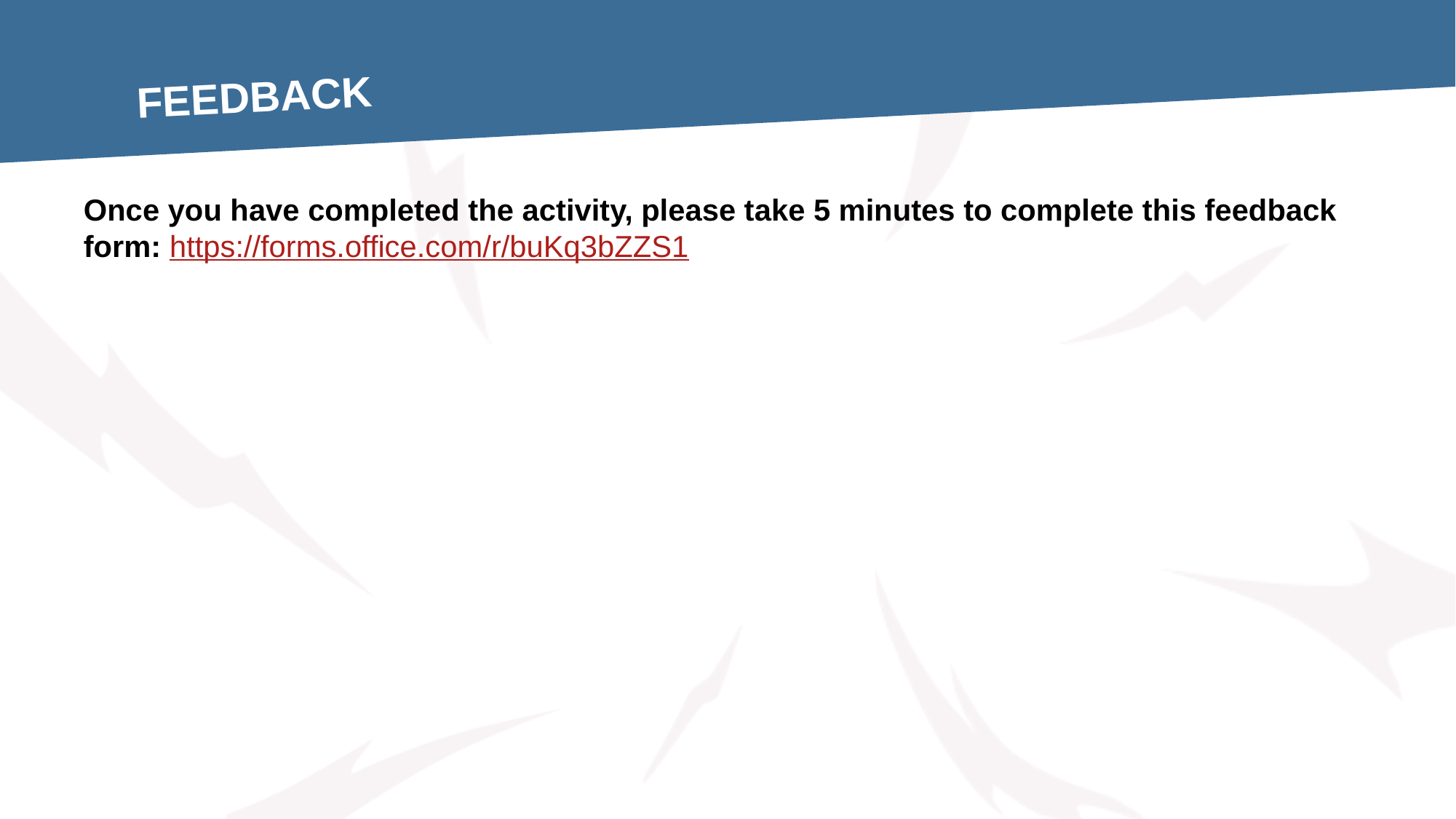

# Feedback

Once you have completed the activity, please take 5 minutes to complete this feedback form: https://forms.office.com/r/buKq3bZZS1